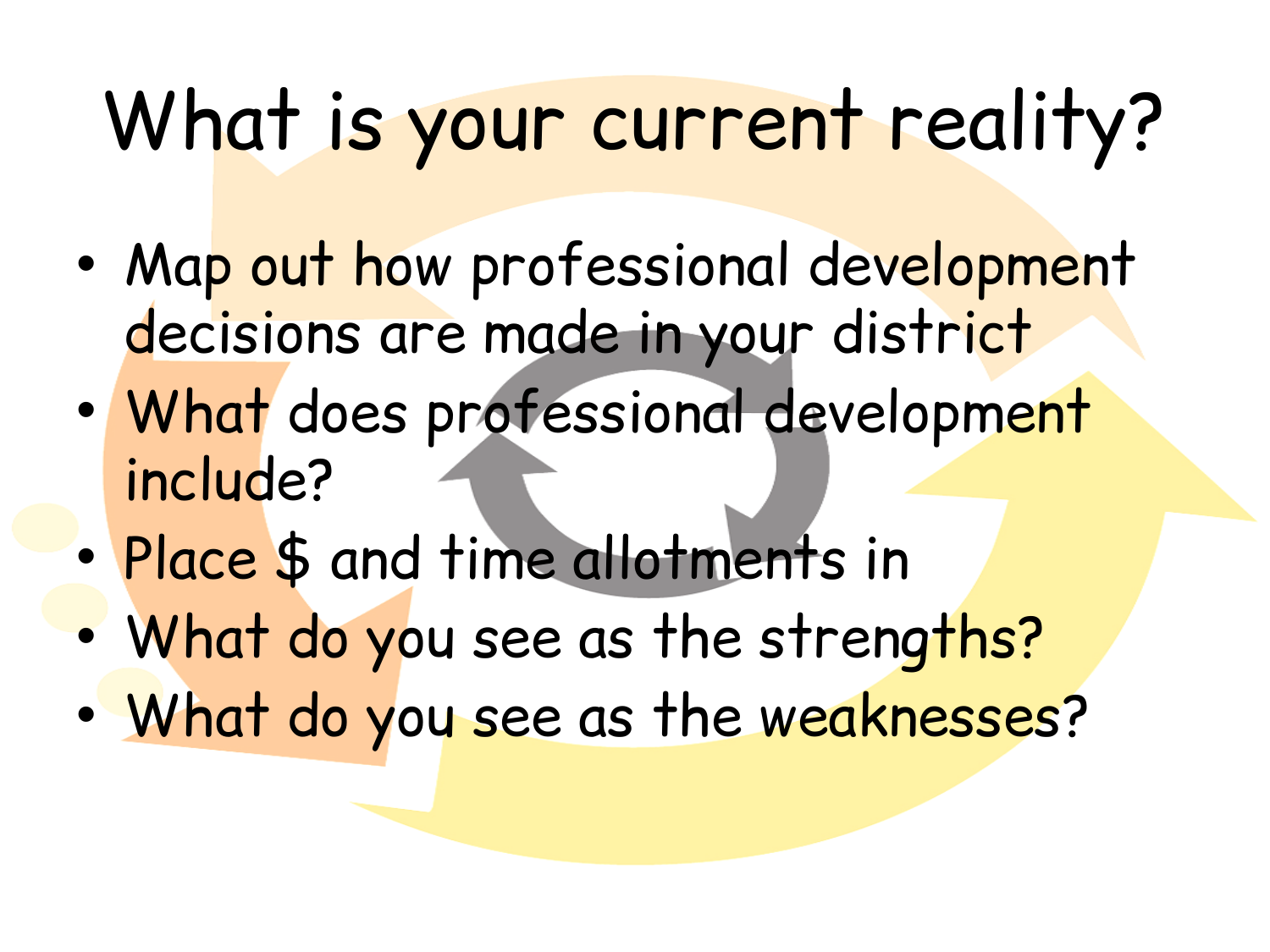

# What is your current reality?
Map out how professional development decisions are made in your district
What does professional development include?
Place $ and time allotments in
What do you see as the strengths?
What do you see as the weaknesses?